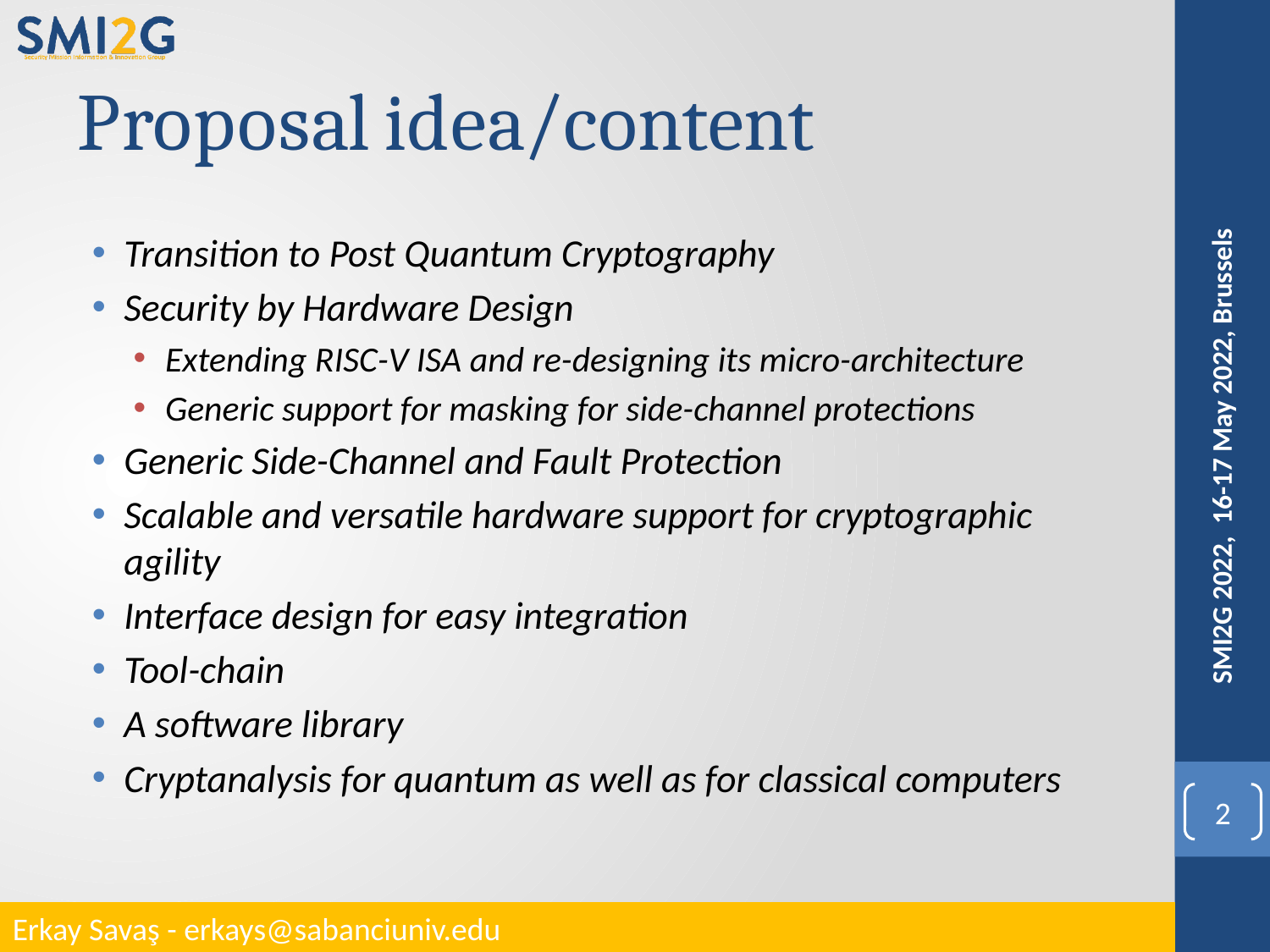

# Proposal idea/content
Transition to Post Quantum Cryptography
Security by Hardware Design
Extending RISC-V ISA and re-designing its micro-architecture
Generic support for masking for side-channel protections
Generic Side-Channel and Fault Protection
Scalable and versatile hardware support for cryptographic agility
Interface design for easy integration
Tool-chain
A software library
Cryptanalysis for quantum as well as for classical computers
SMI2G 2022,  16-17 May 2022, Brussels
2
Erkay Savaş - erkays@sabanciuniv.edu